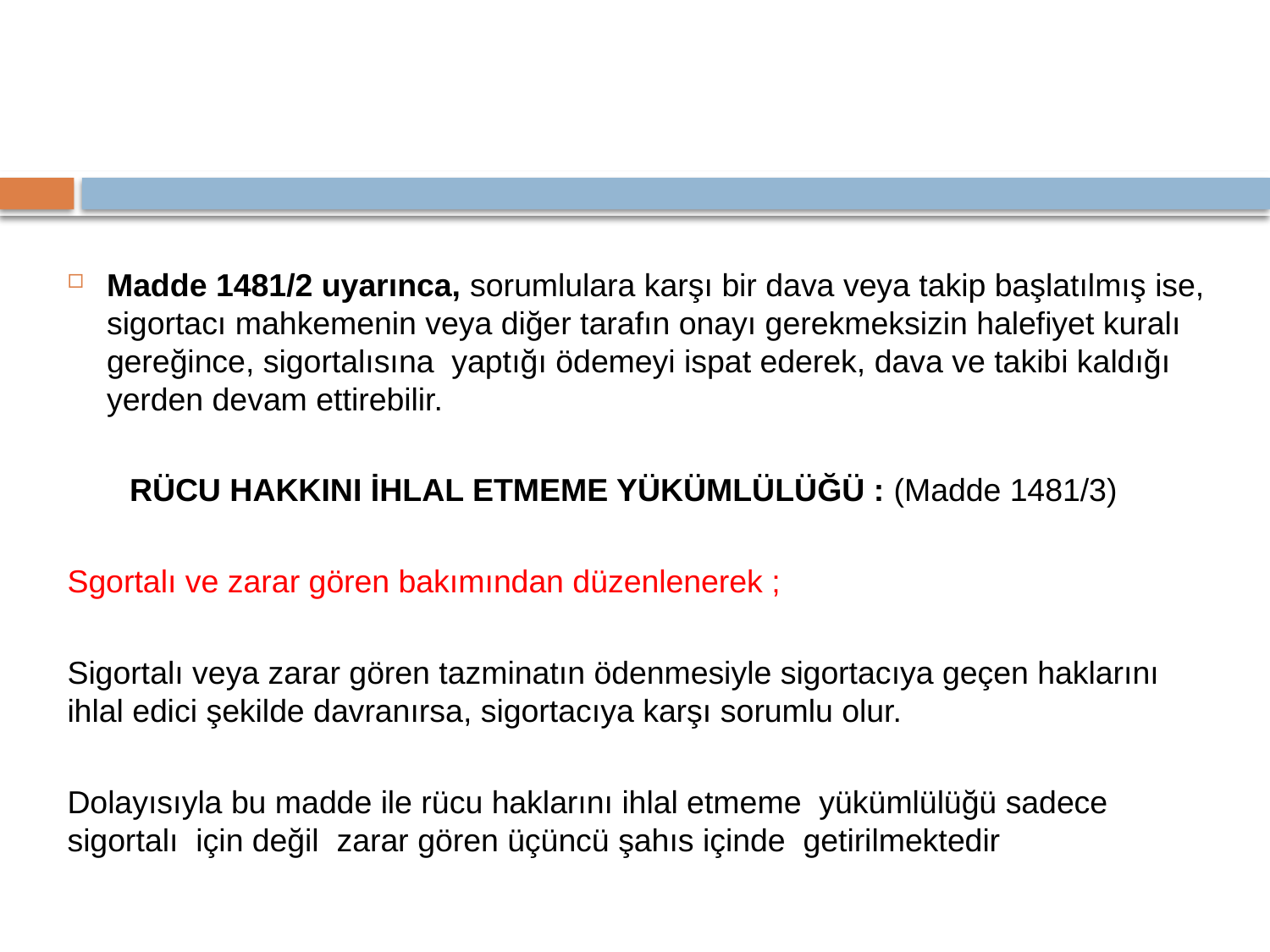

Madde 1481/2 uyarınca, sorumlulara karşı bir dava veya takip başlatılmış ise, sigortacı mahkemenin veya diğer tarafın onayı gerekmeksizin halefiyet kuralı gereğince, sigortalısına  yaptığı ödemeyi ispat ederek, dava ve takibi kaldığı yerden devam ettirebilir.

       RÜCU HAKKINI İHLAL ETMEME YÜKÜMLÜLÜĞÜ : (Madde 1481/3)

Sgortalı ve zarar gören bakımından düzenlenerek ;

Sigortalı veya zarar gören tazminatın ödenmesiyle sigortacıya geçen haklarını ihlal edici şekilde davranırsa, sigortacıya karşı sorumlu olur.

Dolayısıyla bu madde ile rücu haklarını ihlal etmeme  yükümlülüğü sadece sigortalı  için değil  zarar gören üçüncü şahıs içinde  getirilmektedir